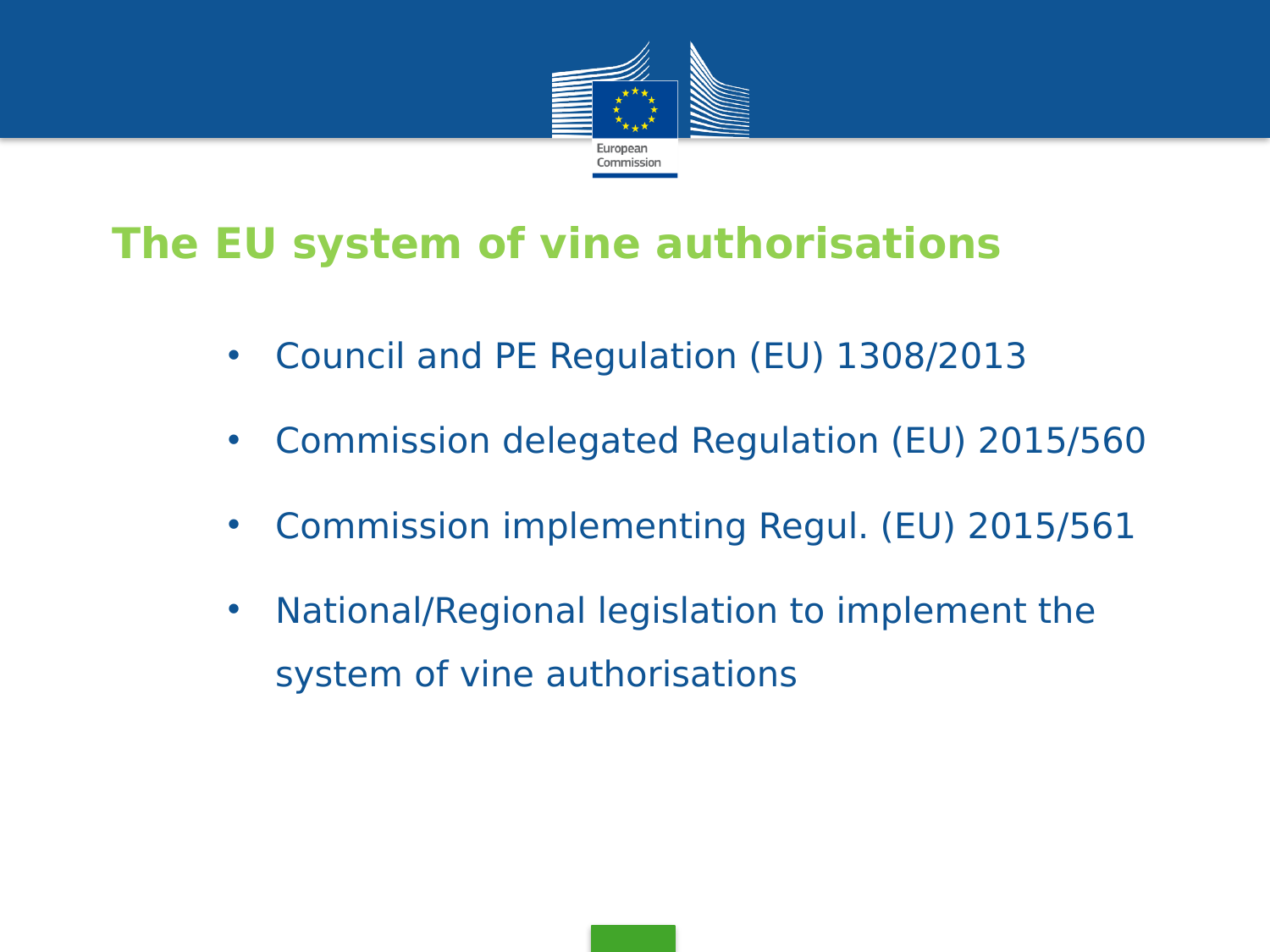

# The EU system of vine authorisations
Council and PE Regulation (EU) 1308/2013
Commission delegated Regulation (EU) 2015/560
Commission implementing Regul. (EU) 2015/561
National/Regional legislation to implement the system of vine authorisations